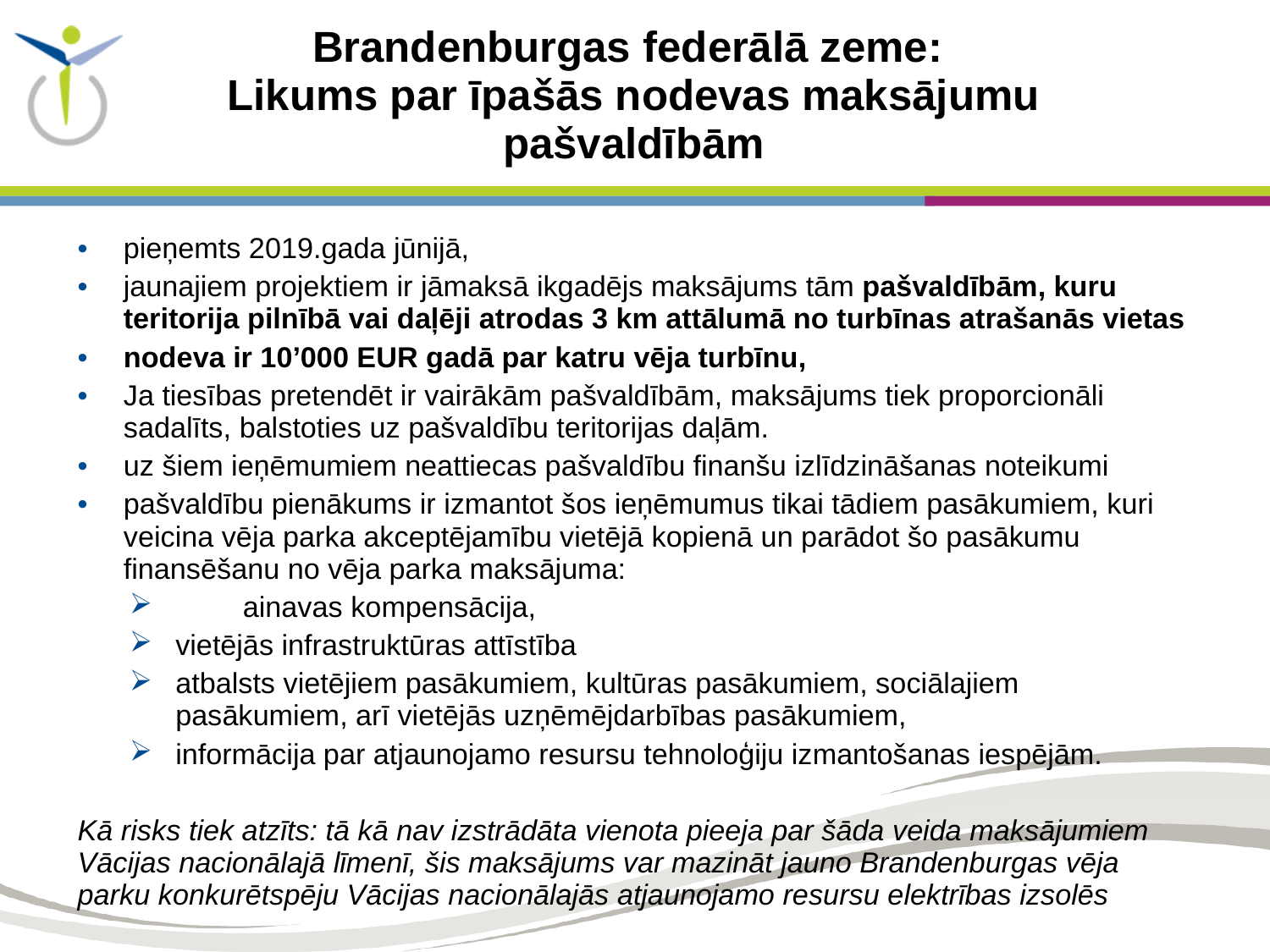

# Brandenburgas federālā zeme: Likums par īpašās nodevas maksājumu pašvaldībām
pieņemts 2019.gada jūnijā,
jaunajiem projektiem ir jāmaksā ikgadējs maksājums tām pašvaldībām, kuru teritorija pilnībā vai daļēji atrodas 3 km attālumā no turbīnas atrašanās vietas
nodeva ir 10’000 EUR gadā par katru vēja turbīnu,
Ja tiesības pretendēt ir vairākām pašvaldībām, maksājums tiek proporcionāli sadalīts, balstoties uz pašvaldību teritorijas daļām.
uz šiem ieņēmumiem neattiecas pašvaldību finanšu izlīdzināšanas noteikumi
pašvaldību pienākums ir izmantot šos ieņēmumus tikai tādiem pasākumiem, kuri veicina vēja parka akceptējamību vietējā kopienā un parādot šo pasākumu finansēšanu no vēja parka maksājuma:
	ainavas kompensācija,
vietējās infrastruktūras attīstība
atbalsts vietējiem pasākumiem, kultūras pasākumiem, sociālajiem pasākumiem, arī vietējās uzņēmējdarbības pasākumiem,
informācija par atjaunojamo resursu tehnoloģiju izmantošanas iespējām.

Kā risks tiek atzīts: tā kā nav izstrādāta vienota pieeja par šāda veida maksājumiem Vācijas nacionālajā līmenī, šis maksājums var mazināt jauno Brandenburgas vēja parku konkurētspēju Vācijas nacionālajās atjaunojamo resursu elektrības izsolēs